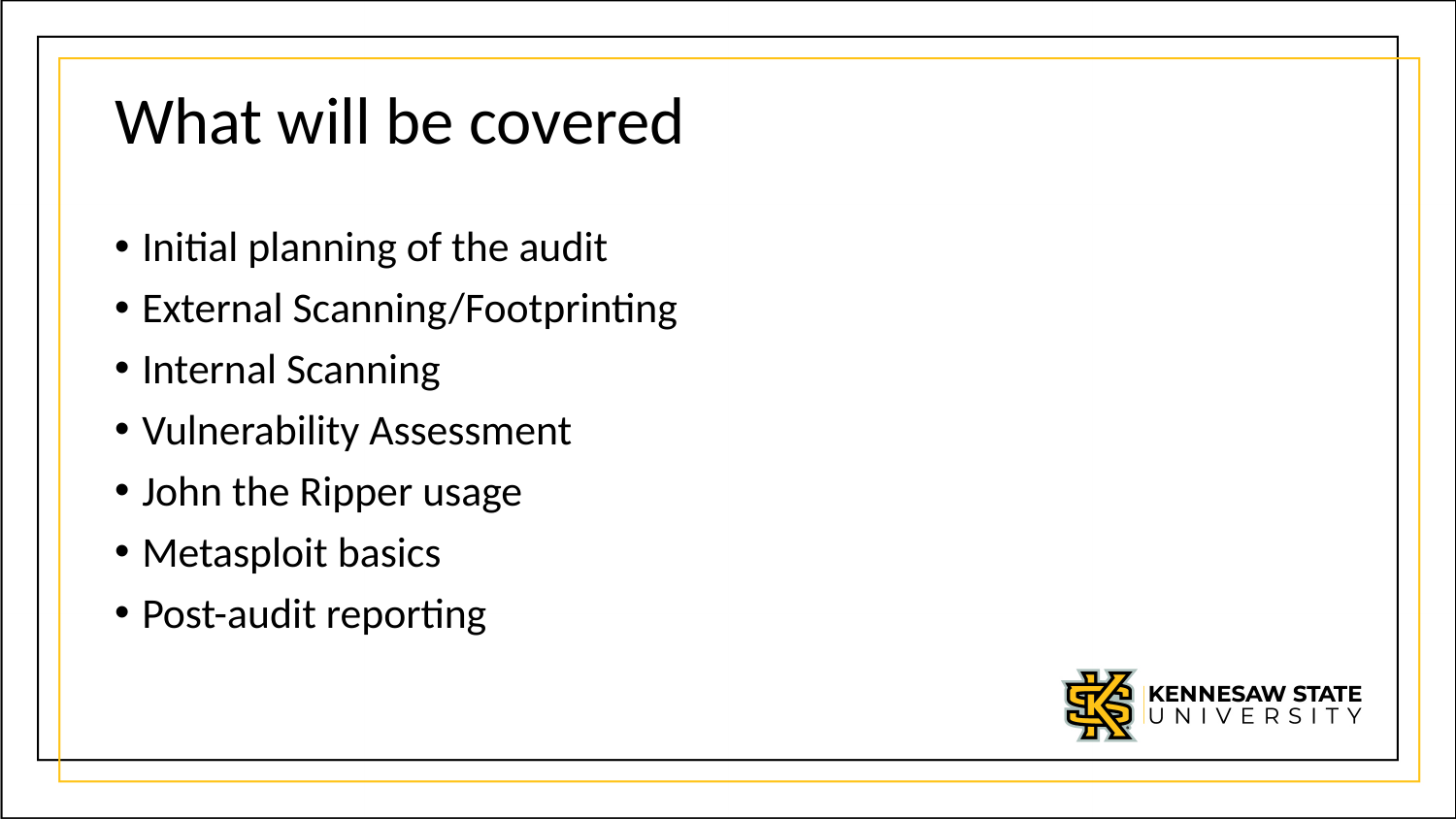

# What will be covered
Initial planning of the audit
External Scanning/Footprinting
Internal Scanning
Vulnerability Assessment
John the Ripper usage
Metasploit basics
Post-audit reporting